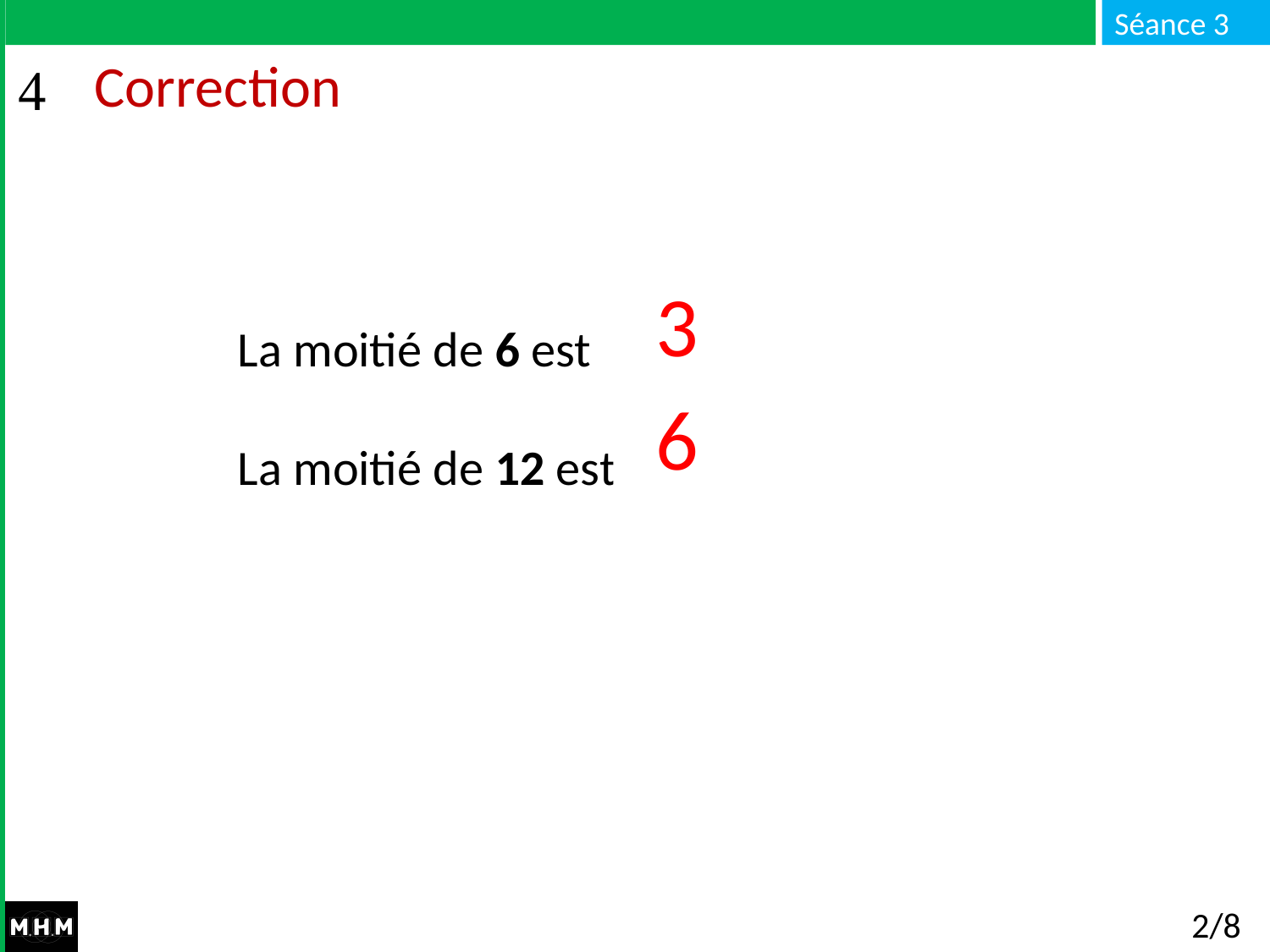

# Correction
La moitié de 6 est
La moitié de 12 est

3
6
2/8